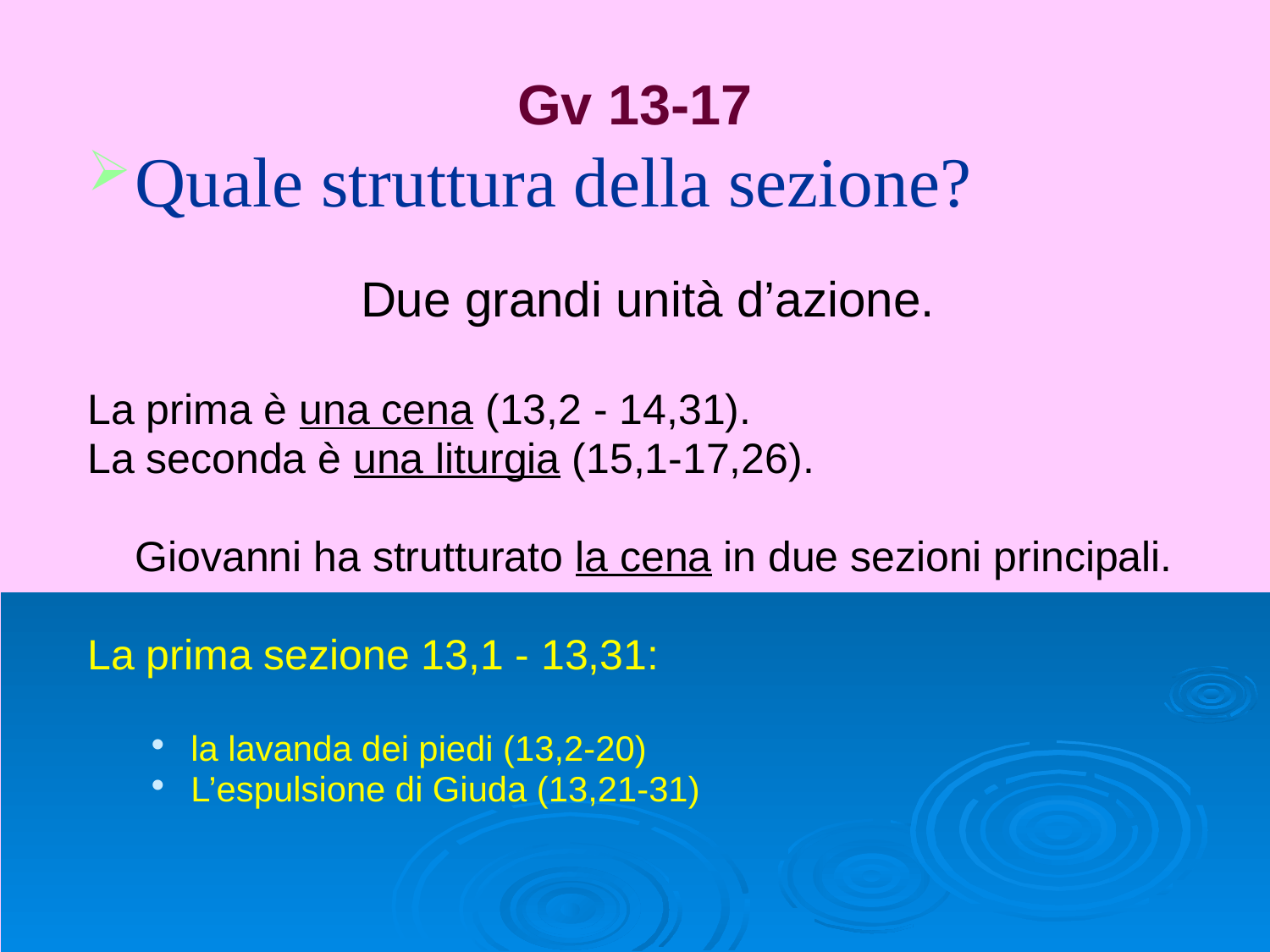

# Gv 13-17
Quale struttura della sezione?

Due grandi unità d’azione.

La prima è una cena (13,2 - 14,31).
La seconda è una liturgia (15,1-17,26).

	Giovanni ha strutturato la cena in due sezioni principali.

La prima sezione 13,1 - 13,31:

la lavanda dei piedi (13,2-20)
L’espulsione di Giuda (13,21-31)